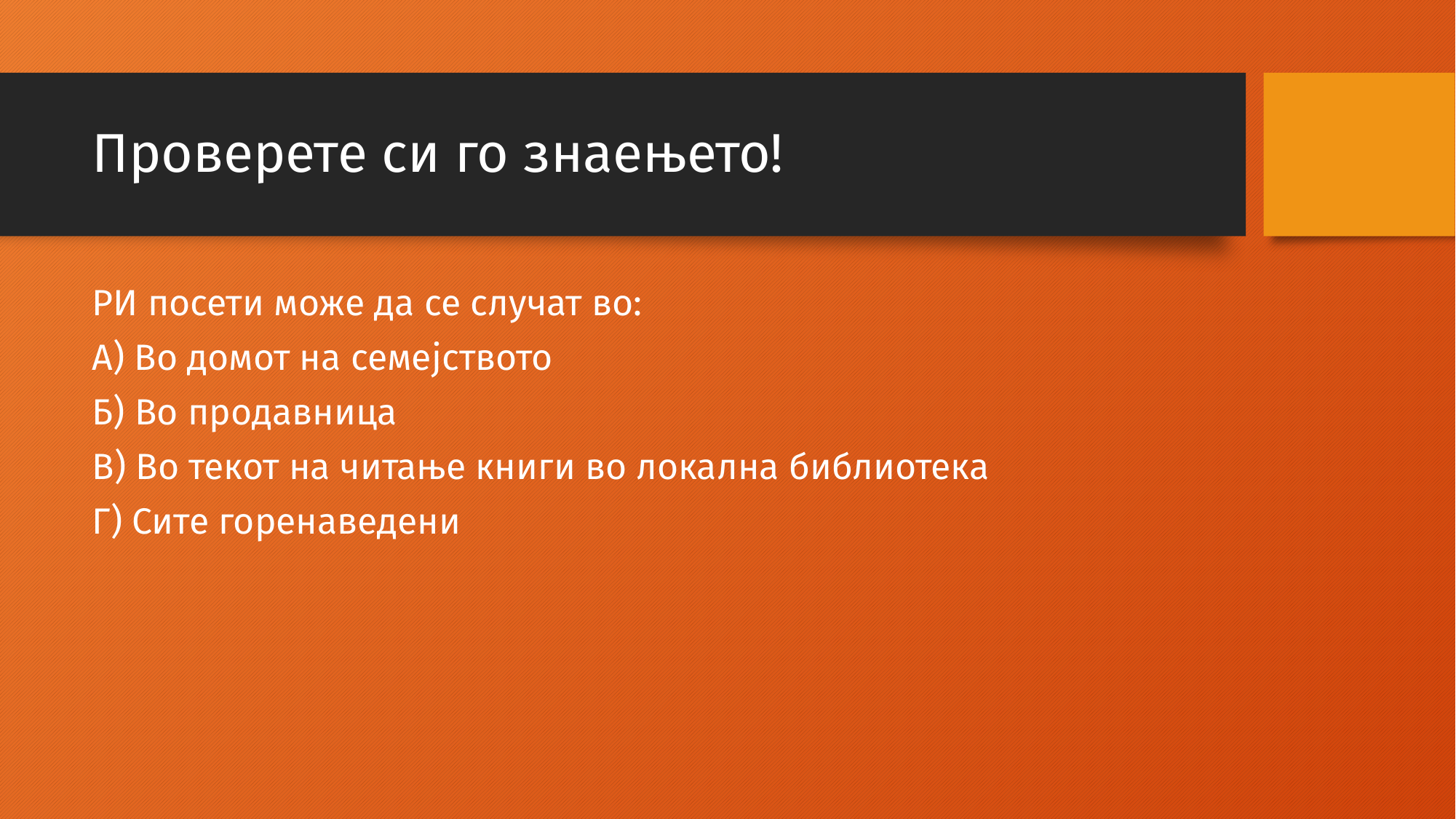

# Проверете си го знаењето!
РИ посети може да се случат во:
А) Во домот на семејството
Б) Во продавница
В) Во текот на читање книги во локална библиотека
Г) Сите горенаведени